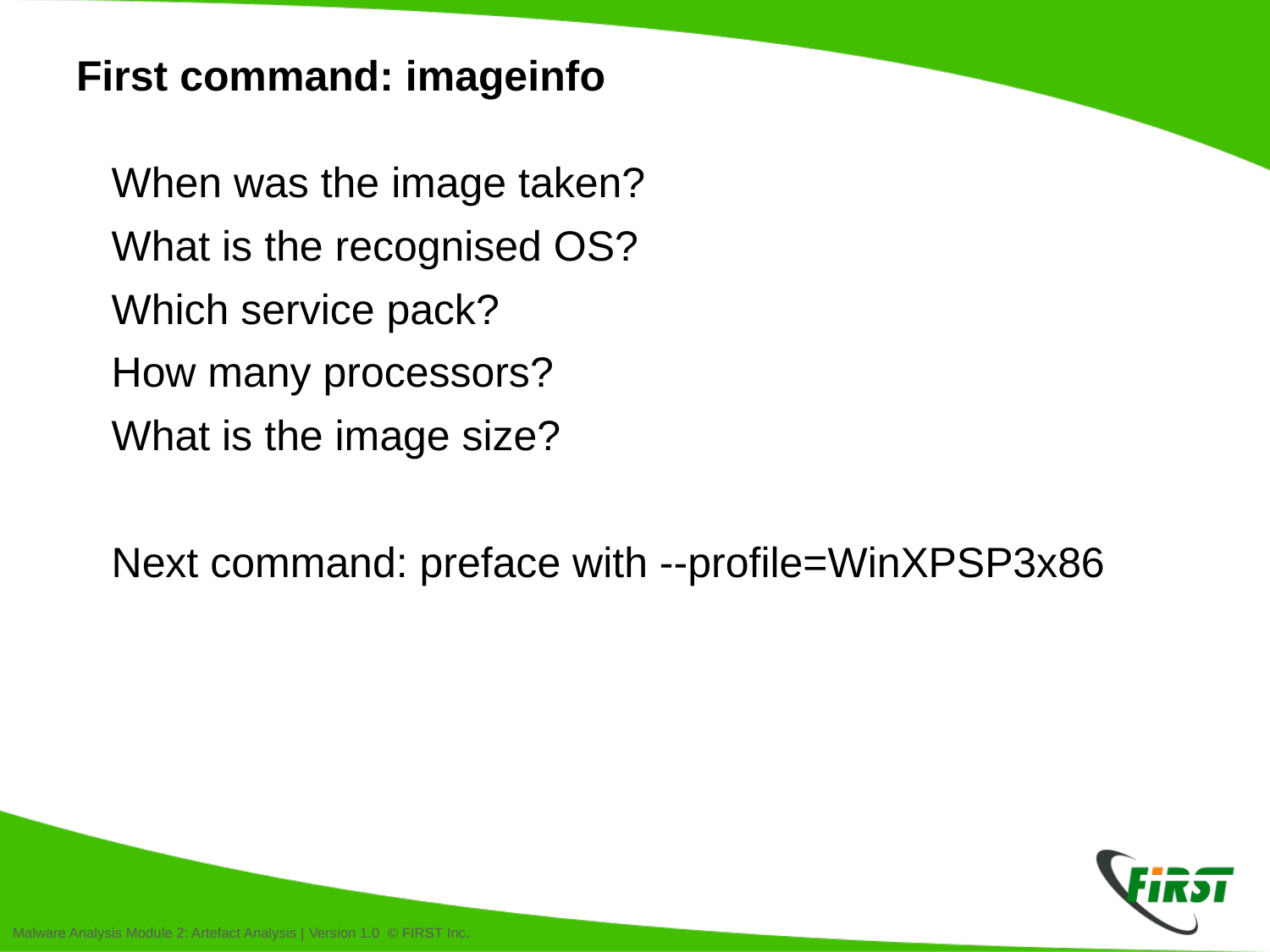

# First command: imageinfo
When was the image taken?
What is the recognised OS?
Which service pack?
How many processors?
What is the image size?

Next command: preface with --profile=WinXPSP3x86